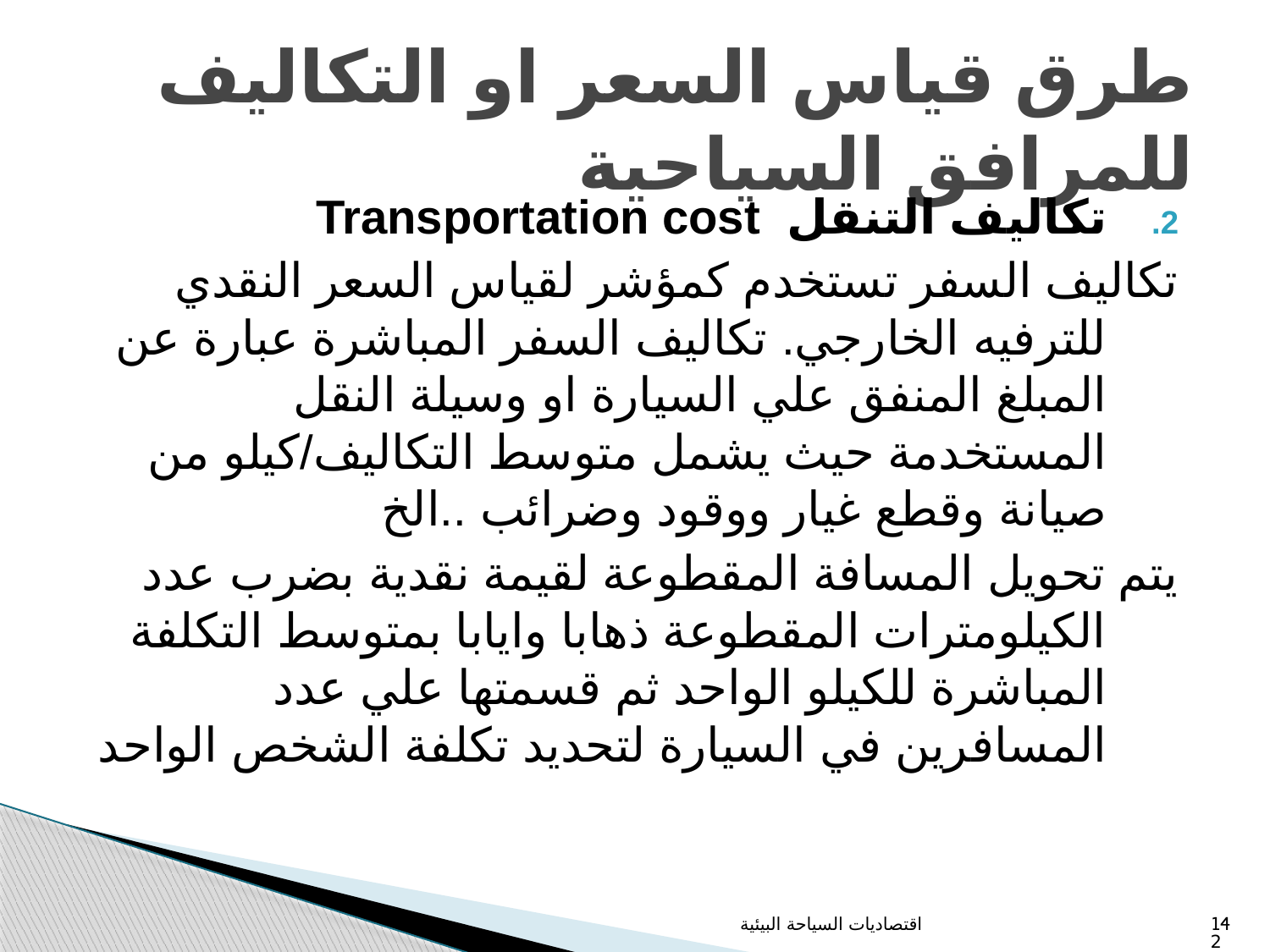

# طرق قياس السعر او التكاليف للمرافق السياحية
تكاليف التنقل  Transportation cost
تكاليف السفر تستخدم كمؤشر لقياس السعر النقدي للترفيه الخارجي. تكاليف السفر المباشرة عبارة عن المبلغ المنفق علي السيارة او وسيلة النقل المستخدمة حيث يشمل متوسط التكاليف/كيلو من صيانة وقطع غيار ووقود وضرائب ..الخ
يتم تحويل المسافة المقطوعة لقيمة نقدية بضرب عدد الكيلومترات المقطوعة ذهابا وايابا بمتوسط التكلفة المباشرة للكيلو الواحد ثم قسمتها علي عدد المسافرين في السيارة لتحديد تكلفة الشخص الواحد
اقتصاديات السياحة البيئية
142